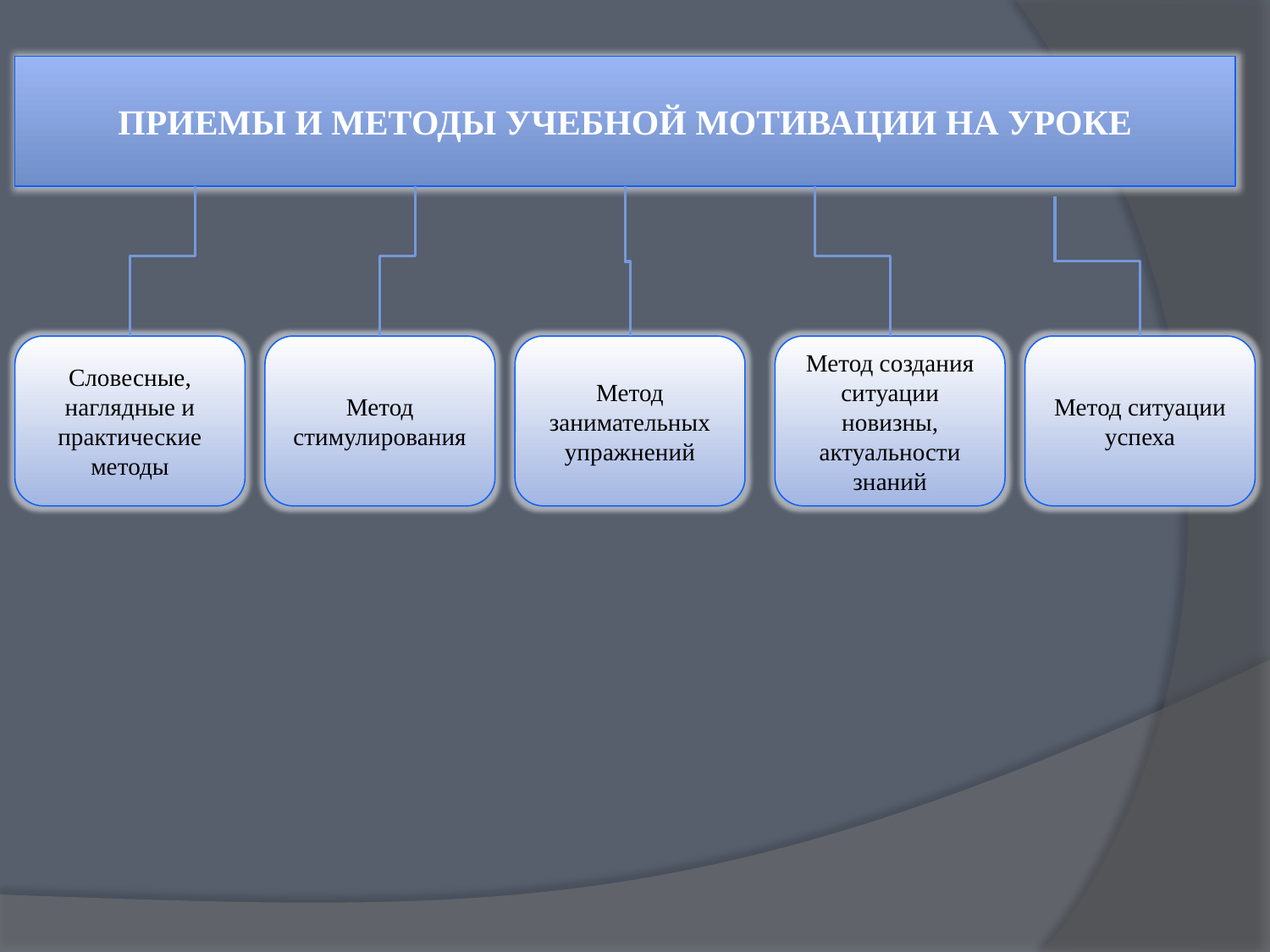

ПРИЕМЫ И МЕТОДЫ УЧЕБНОЙ МОТИВАЦИИ НА УРОКЕ
Словесные, наглядные и практические методы
Метод стимулирования
Метод занимательных упражнений
Метод создания ситуации новизны, актуальности знаний
Метод ситуации успеха